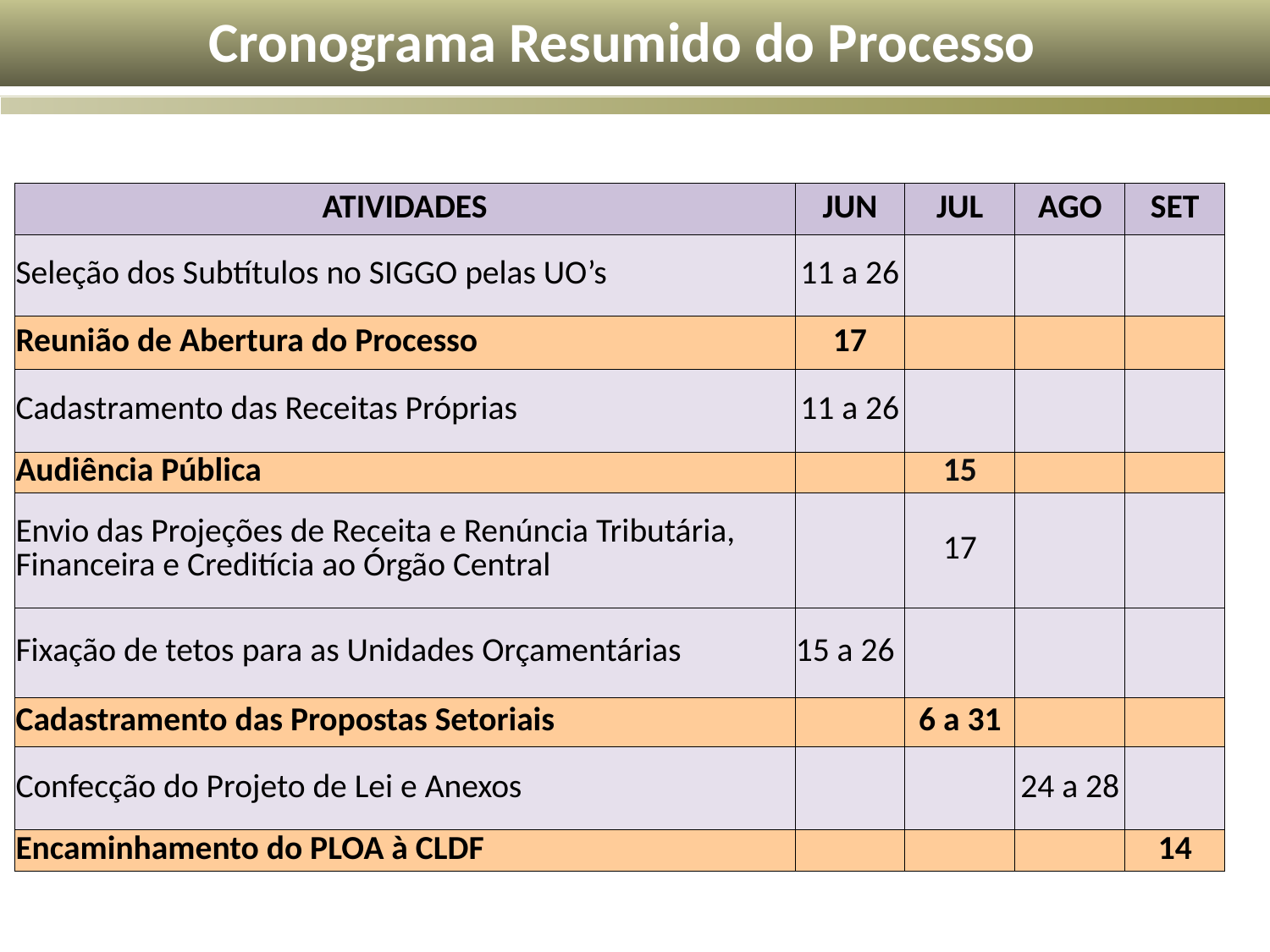

Cronograma Resumido do Processo

| ATIVIDADES | JUN | JUL | AGO | SET |
| --- | --- | --- | --- | --- |
| Seleção dos Subtítulos no SIGGO pelas UO’s | 11 a 26 |  |  |  |
| Reunião de Abertura do Processo | 17 |  |  |  |
| Cadastramento das Receitas Próprias | 11 a 26 |  |  |  |
| Audiência Pública |  | 15 |  |  |
| Envio das Projeções de Receita e Renúncia Tributária, Financeira e Creditícia ao Órgão Central |  | 17 |  |  |
| Fixação de tetos para as Unidades Orçamentárias | 15 a 26 |  |  |  |
| Cadastramento das Propostas Setoriais |  | 6 a 31 |  |  |
| Confecção do Projeto de Lei e Anexos |  |  | 24 a 28 |  |
| Encaminhamento do PLOA à CLDF |  |  |  | 14 |